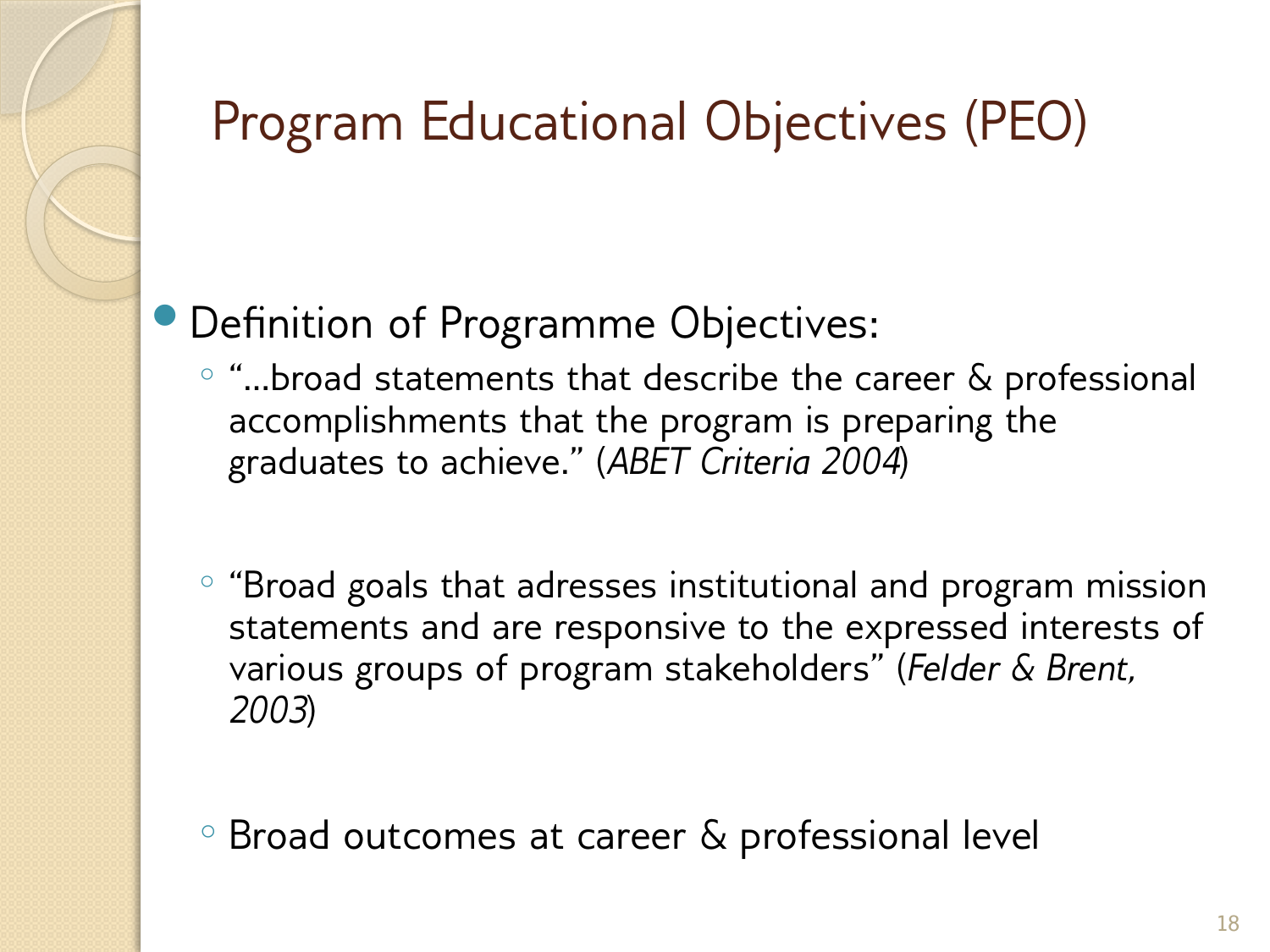

# Program Educational Objectives (PEO)

Definition of Programme Objectives:
“…broad statements that describe the career & professional accomplishments that the program is preparing the graduates to achieve.” (ABET Criteria 2004)

“Broad goals that adresses institutional and program mission statements and are responsive to the expressed interests of various groups of program stakeholders” (Felder & Brent, 2003)

Broad outcomes at career & professional level

18